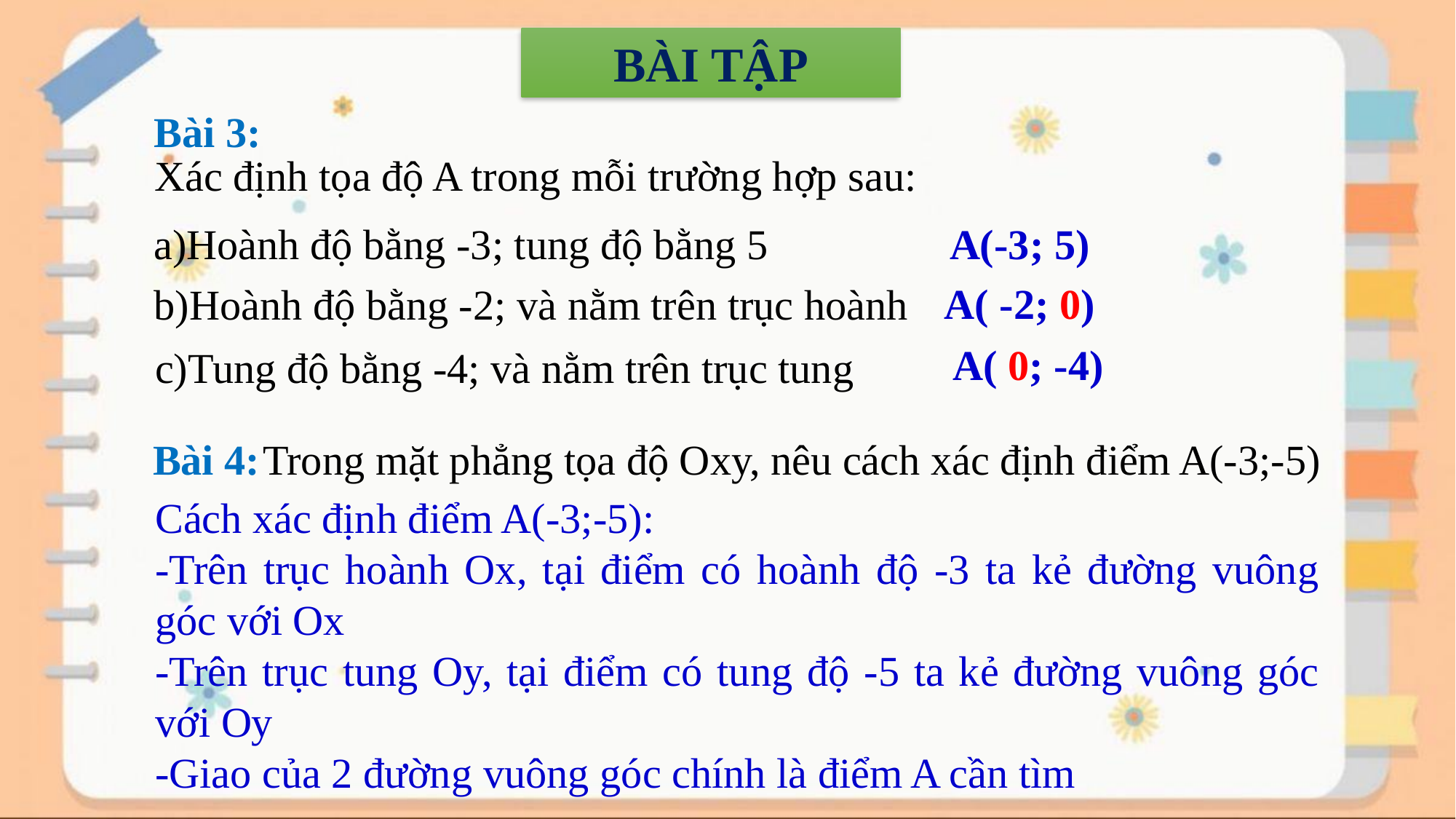

BÀI TẬP
Bài 3:
Xác định tọa độ A trong mỗi trường hợp sau:
a)Hoành độ bằng -3; tung độ bằng 5
A(-3; 5)
A( -2; 0)
b)Hoành độ bằng -2; và nằm trên trục hoành
A( 0; -4)
c)Tung độ bằng -4; và nằm trên trục tung
Trong mặt phẳng tọa độ Oxy, nêu cách xác định điểm A(-3;-5)
Bài 4:
Cách xác định điểm A(-3;-5):
-Trên trục hoành Ox, tại điểm có hoành độ -3 ta kẻ đường vuông góc với Ox
-Trên trục tung Oy, tại điểm có tung độ -5 ta kẻ đường vuông góc với Oy
-Giao của 2 đường vuông góc chính là điểm A cần tìm